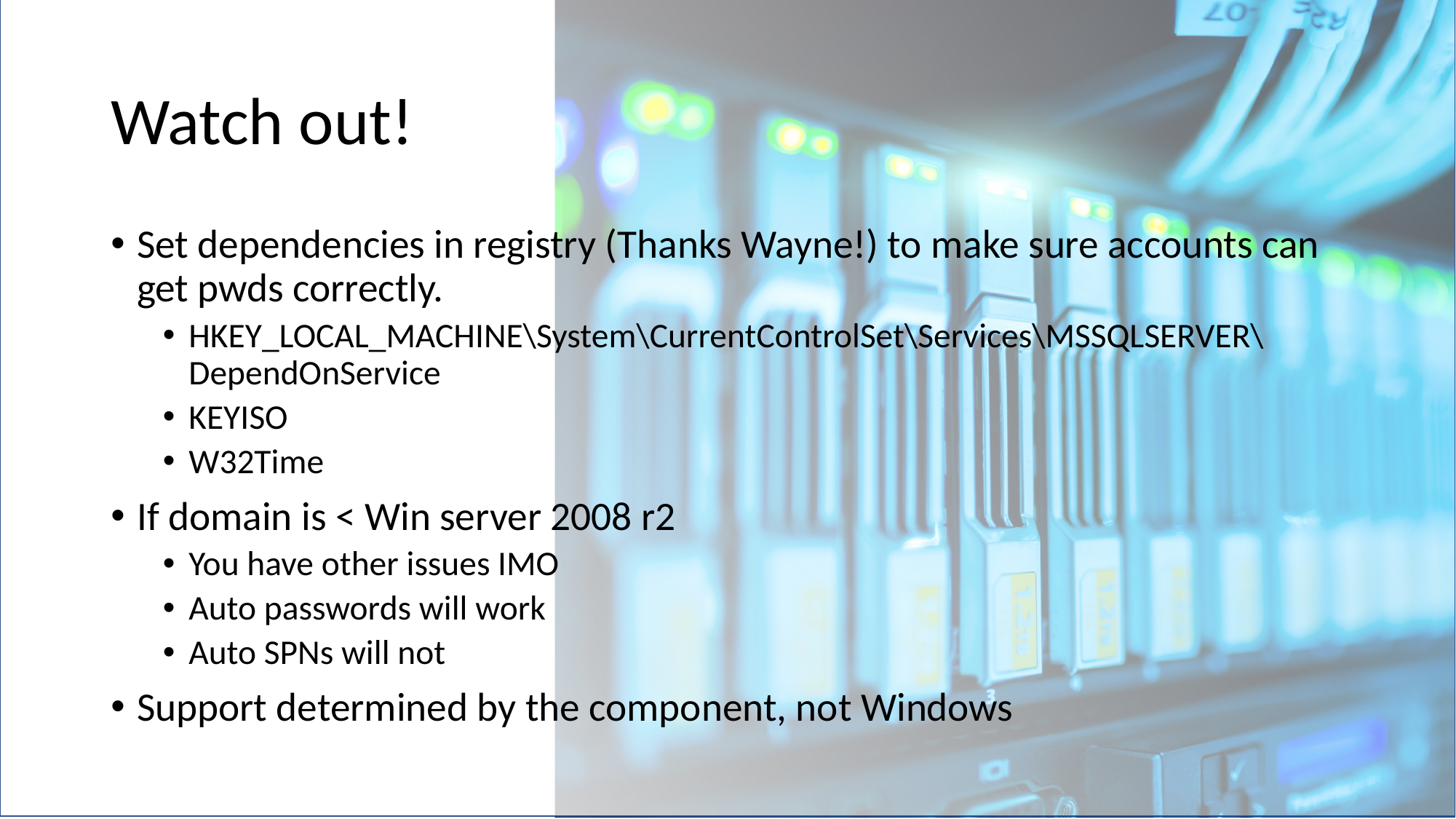

# Watch out!
Set dependencies in registry (Thanks Wayne!) to make sure accounts can get pwds correctly.
HKEY_LOCAL_MACHINE\System\CurrentControlSet\Services\MSSQLSERVER\DependOnService
KEYISO
W32Time
If domain is < Win server 2008 r2
You have other issues IMO
Auto passwords will work
Auto SPNs will not
Support determined by the component, not Windows